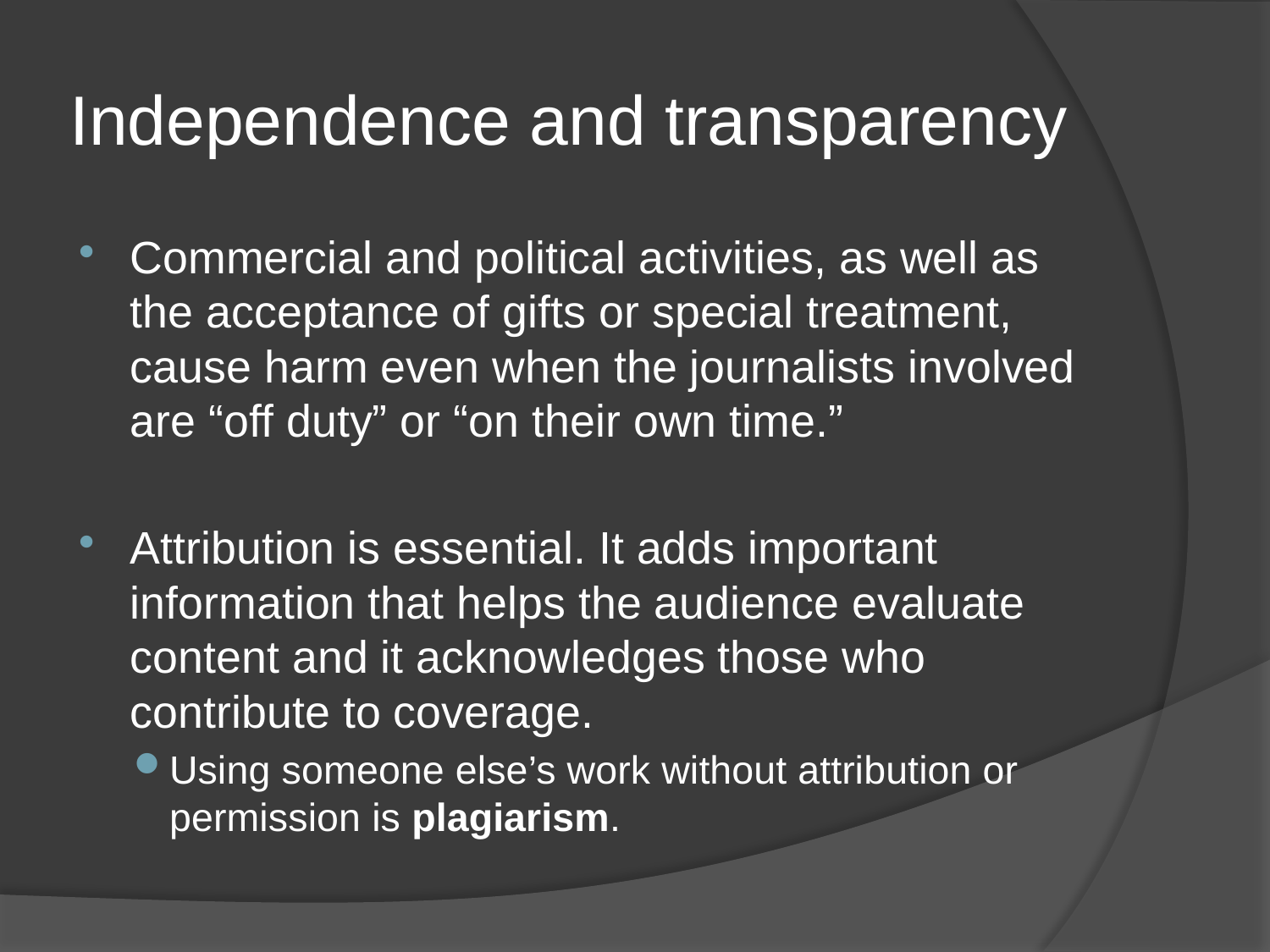

# Independence and transparency
Commercial and political activities, as well as the acceptance of gifts or special treatment, cause harm even when the journalists involved are “off duty” or “on their own time.”

Attribution is essential. It adds important information that helps the audience evaluate content and it acknowledges those who contribute to coverage.
Using someone else’s work without attribution or permission is plagiarism.